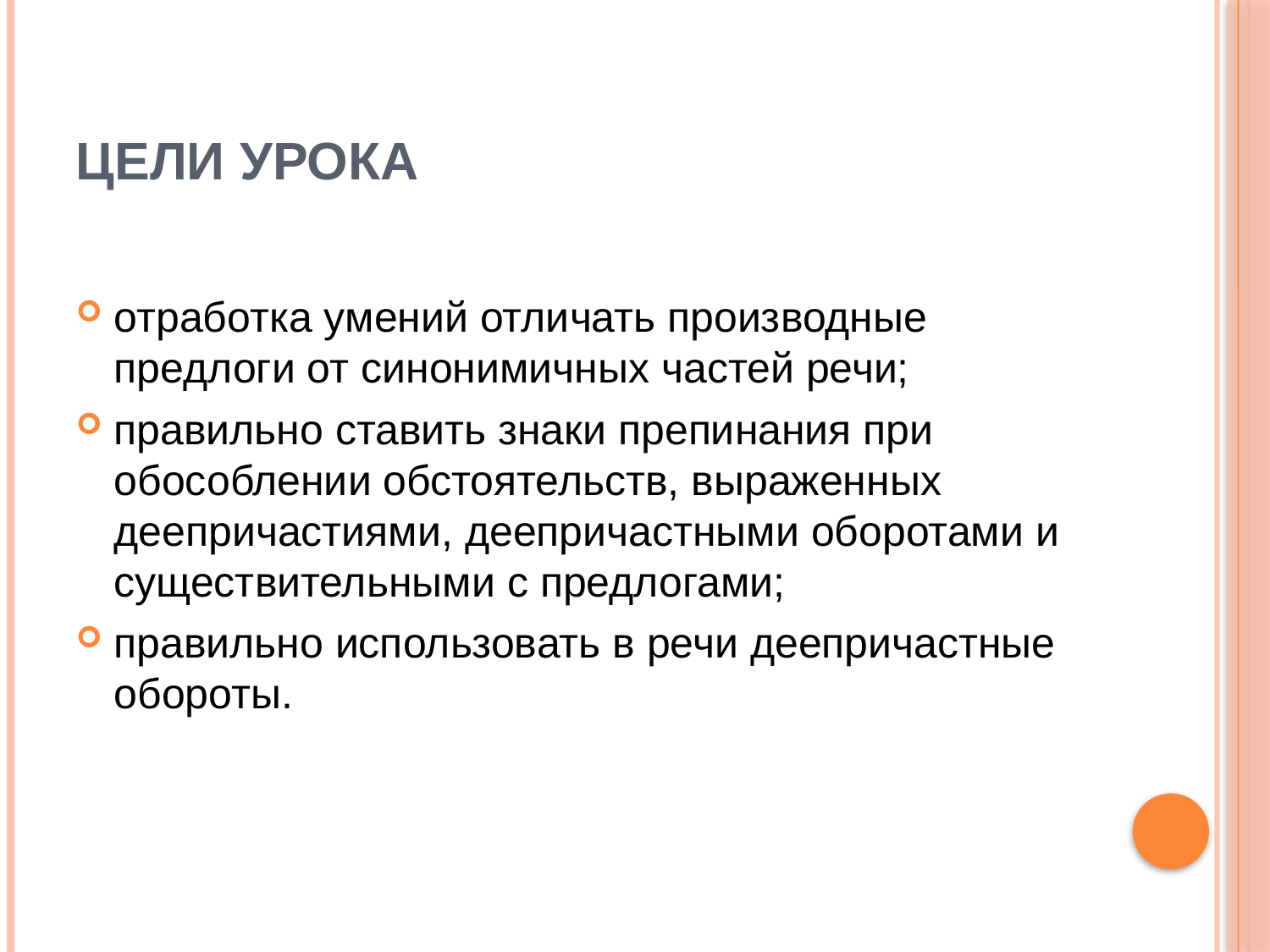

# Цели урока

отработка умений отличать производные предлоги от синонимичных частей речи;
правильно ставить знаки препинания при обособлении обстоятельств, выраженных деепричастиями, деепричастными оборотами и существительными с предлогами;
правильно использовать в речи деепричастные обороты.